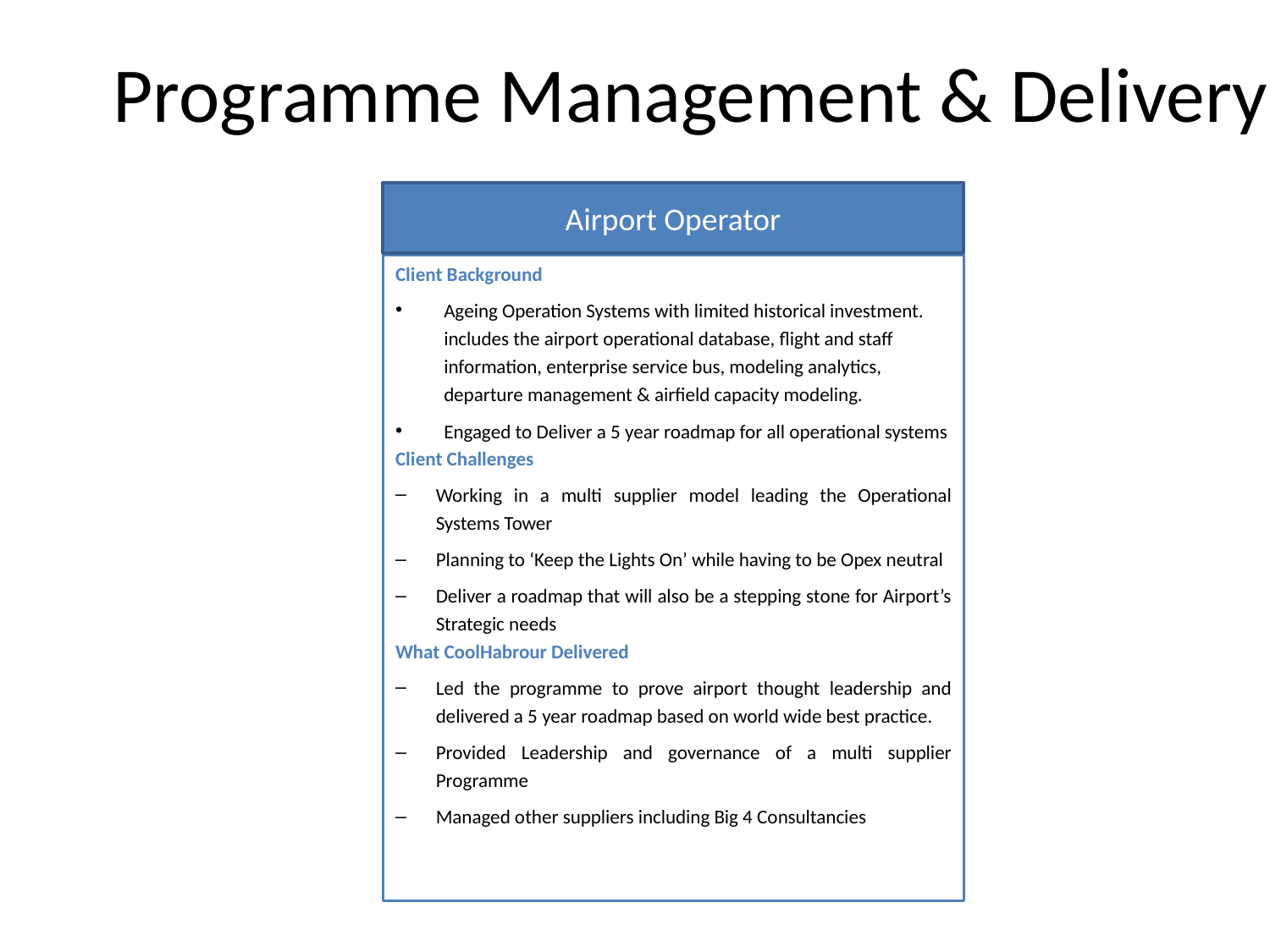

# Programme Management & Delivery
Airport Operator
Client Background
Ageing Operation Systems with limited historical investment. includes the airport operational database, flight and staff information, enterprise service bus, modeling analytics, departure management & airfield capacity modeling.
Engaged to Deliver a 5 year roadmap for all operational systems
Client Challenges
Working in a multi supplier model leading the Operational Systems Tower
Planning to ‘Keep the Lights On’ while having to be Opex neutral
Deliver a roadmap that will also be a stepping stone for Airport’s Strategic needs
What CoolHabrour Delivered
Led the programme to prove airport thought leadership and delivered a 5 year roadmap based on world wide best practice.
Provided Leadership and governance of a multi supplier Programme
Managed other suppliers including Big 4 Consultancies